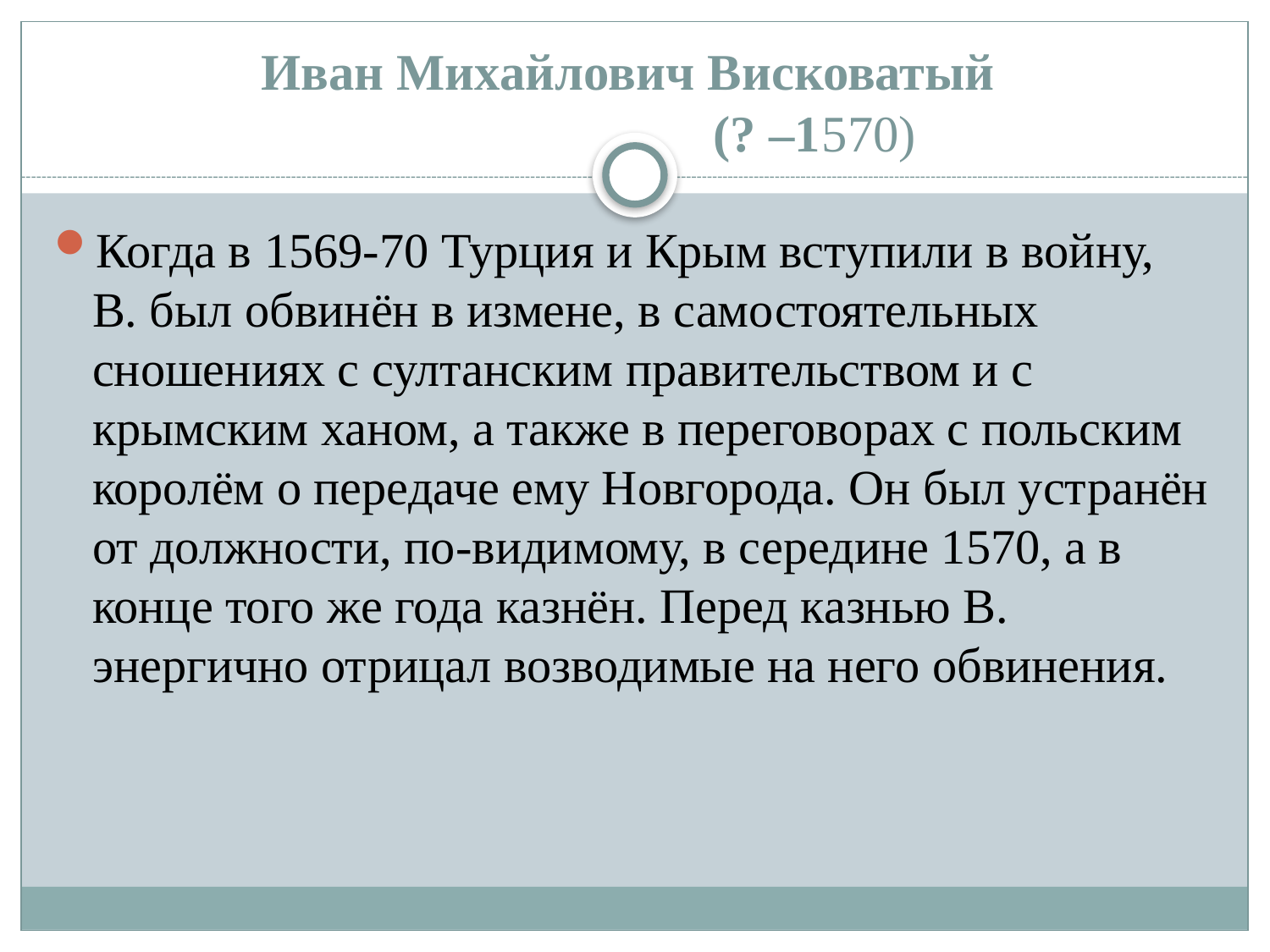

# Иван Михайлович Висковатый (? –1570)
Когда в 1569-70 Турция и Крым вступили в войну, В. был обвинён в измене, в самостоятельных сношениях с султанским правительством и с крымским ханом, а также в переговорах с польским королём о передаче ему Новгорода. Он был устранён от должности, по-видимому, в середине 1570, а в конце того же года казнён. Перед казнью В. энергично отрицал возводимые на него обвинения.